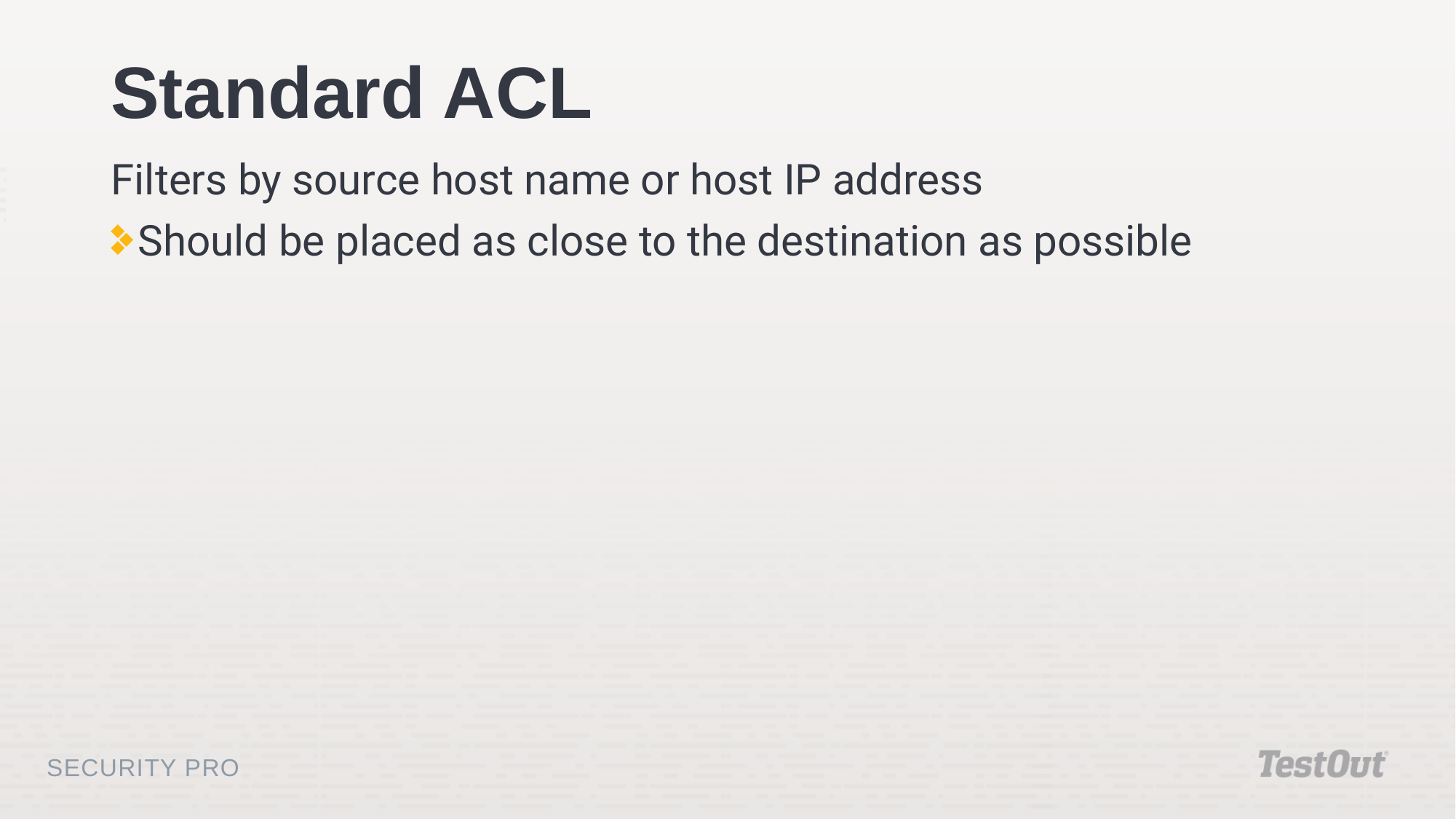

# Standard ACL
Filters by source host name or host IP address
Should be placed as close to the destination as possible
Security Pro